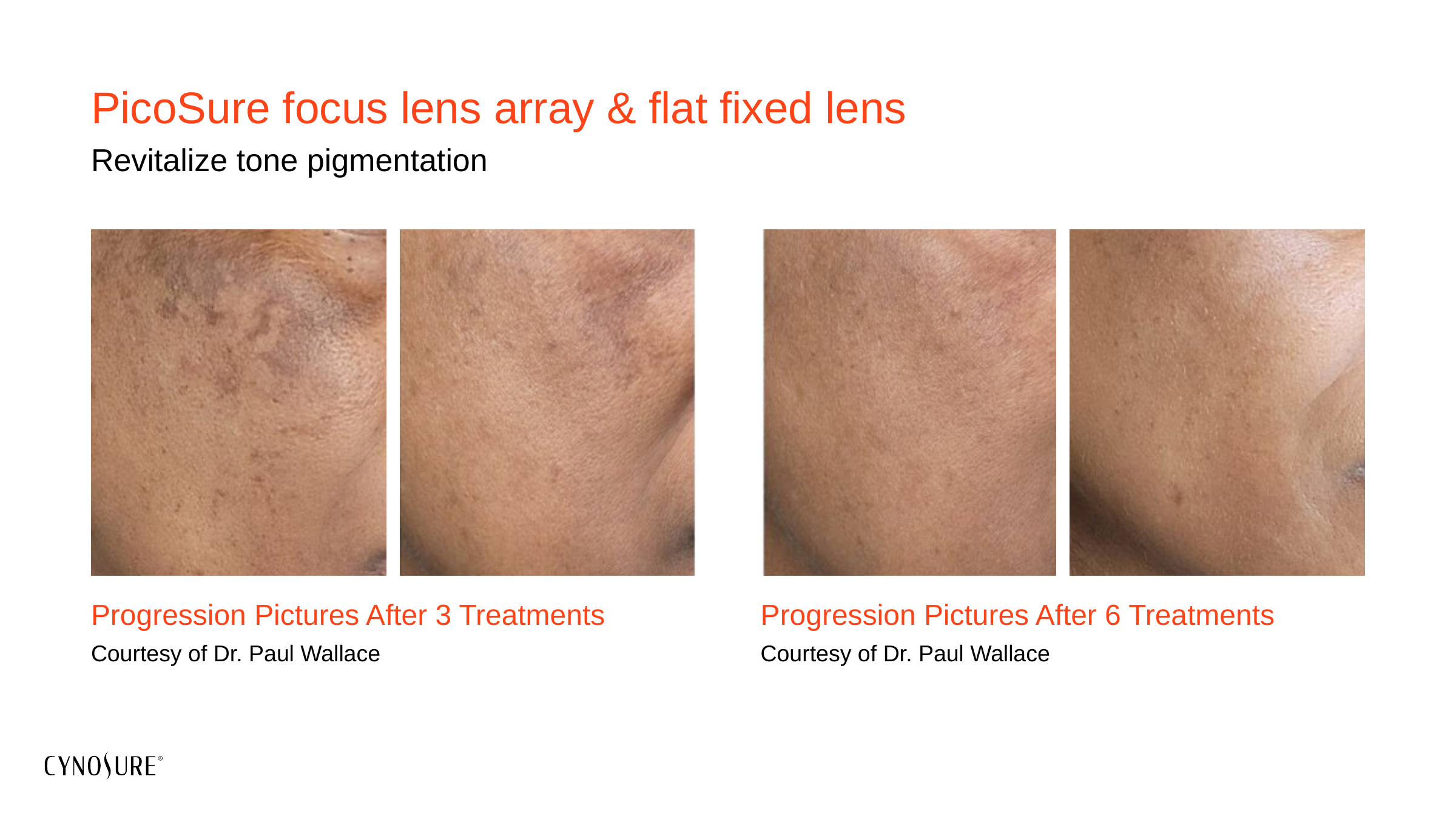

PicoSure focus lens array & flat fixed lens
Revitalize tone pigmentation

Progression Pictures After 3 Treatments
Courtesy of Dr. Paul Wallace
Progression Pictures After 6 Treatments
Courtesy of Dr. Paul Wallace